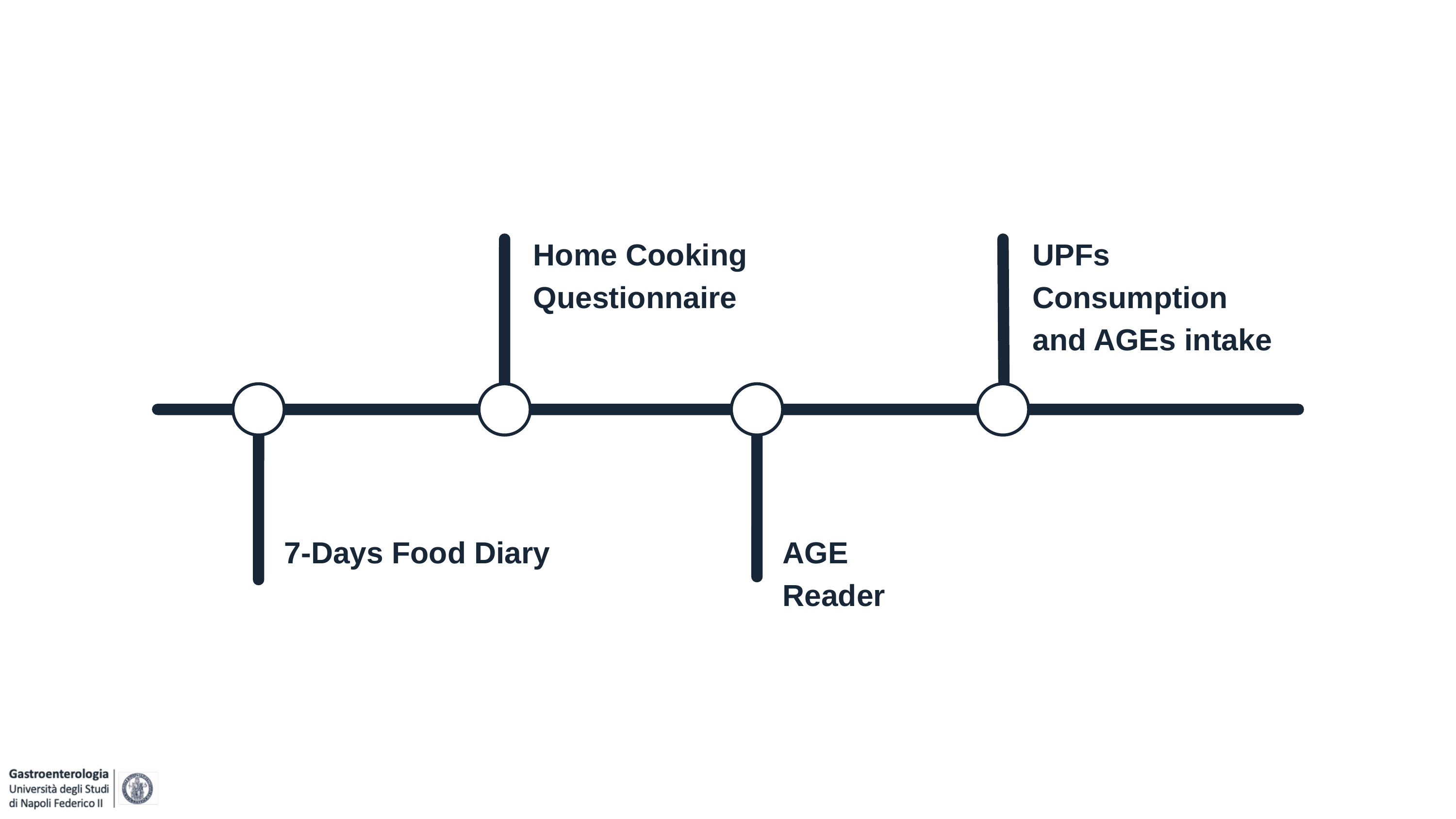

Home Cooking
Questionnaire
UPFs Consumption and AGEs intake

7-Days Food Diary
AGE Reader